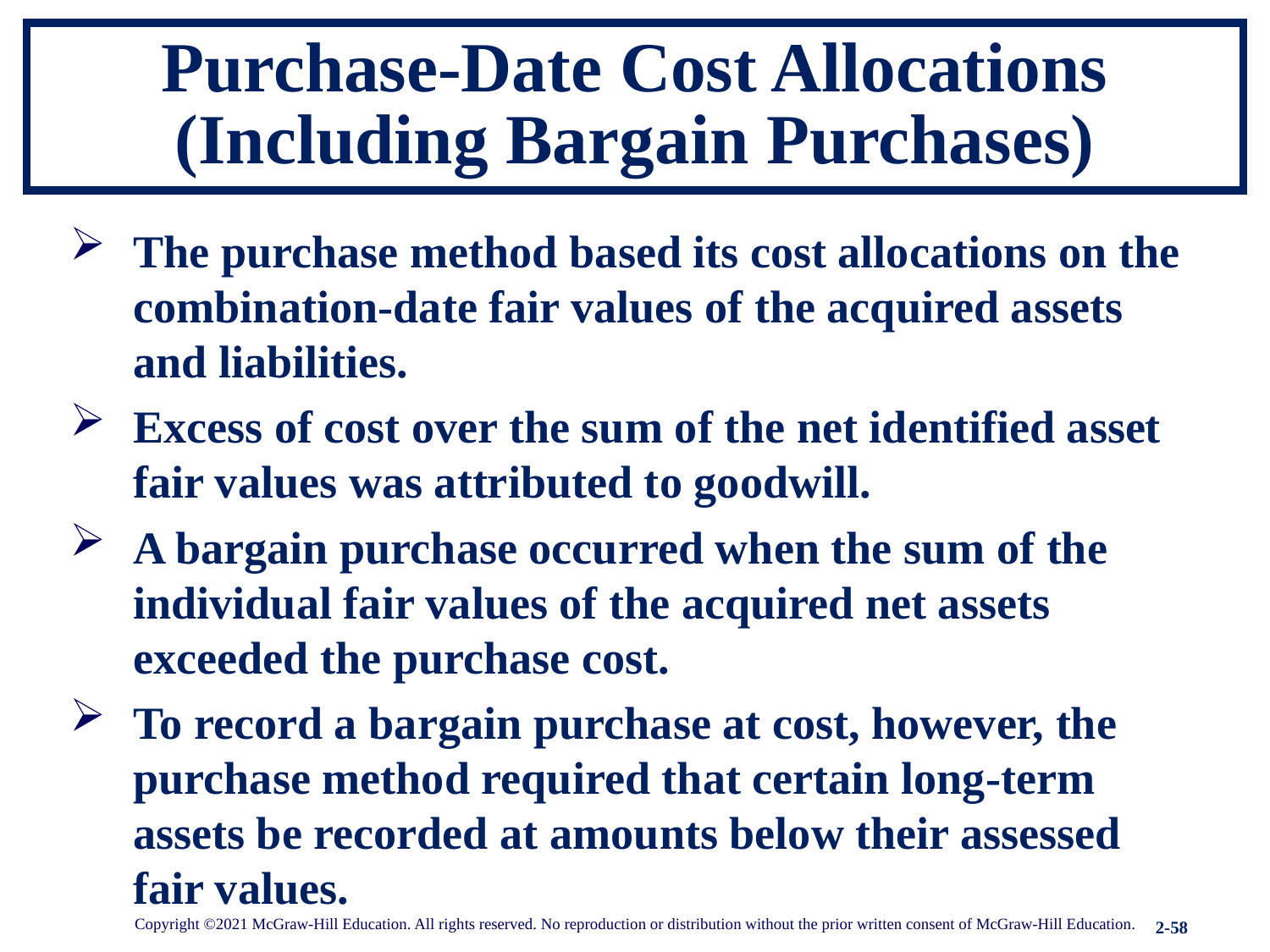

# Purchase-Date Cost Allocations (Including Bargain Purchases)
The purchase method based its cost allocations on the combination-date fair values of the acquired assets and liabilities.
Excess of cost over the sum of the net identified asset fair values was attributed to goodwill.
A bargain purchase occurred when the sum of the individual fair values of the acquired net assets exceeded the purchase cost.
To record a bargain purchase at cost, however, the purchase method required that certain long-term assets be recorded at amounts below their assessed fair values.
Copyright ©2021 McGraw-Hill Education. All rights reserved. No reproduction or distribution without the prior written consent of McGraw-Hill Education.
2-58